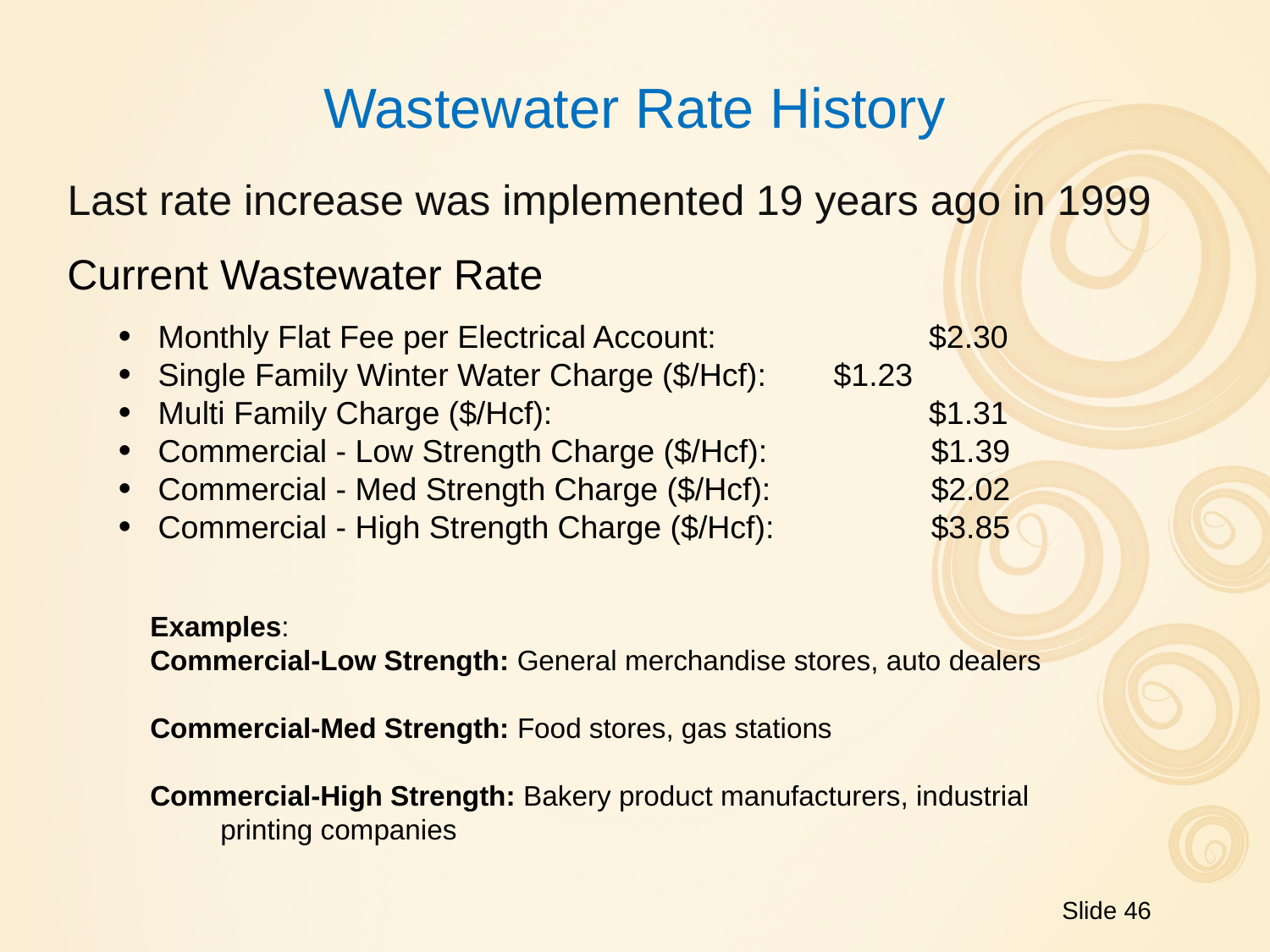

# Wastewater Rate History

Last rate increase was implemented 19 years ago in 1999

Current Wastewater Rate
Monthly Flat Fee per Electrical Account:	 $2.30
Single Family Winter Water Charge ($/Hcf):    	 $1.23
Multi Family Charge ($/Hcf):	 $1.31
Commercial - Low Strength Charge ($/Hcf):	            $1.39
Commercial - Med Strength Charge ($/Hcf):	            $2.02
Commercial - High Strength Charge ($/Hcf):	            $3.85
Examples:
Commercial-Low Strength: General merchandise stores, auto dealers

Commercial-Med Strength: Food stores, gas stations

Commercial-High Strength: Bakery product manufacturers, industrial                                       printing companies
Slide 46